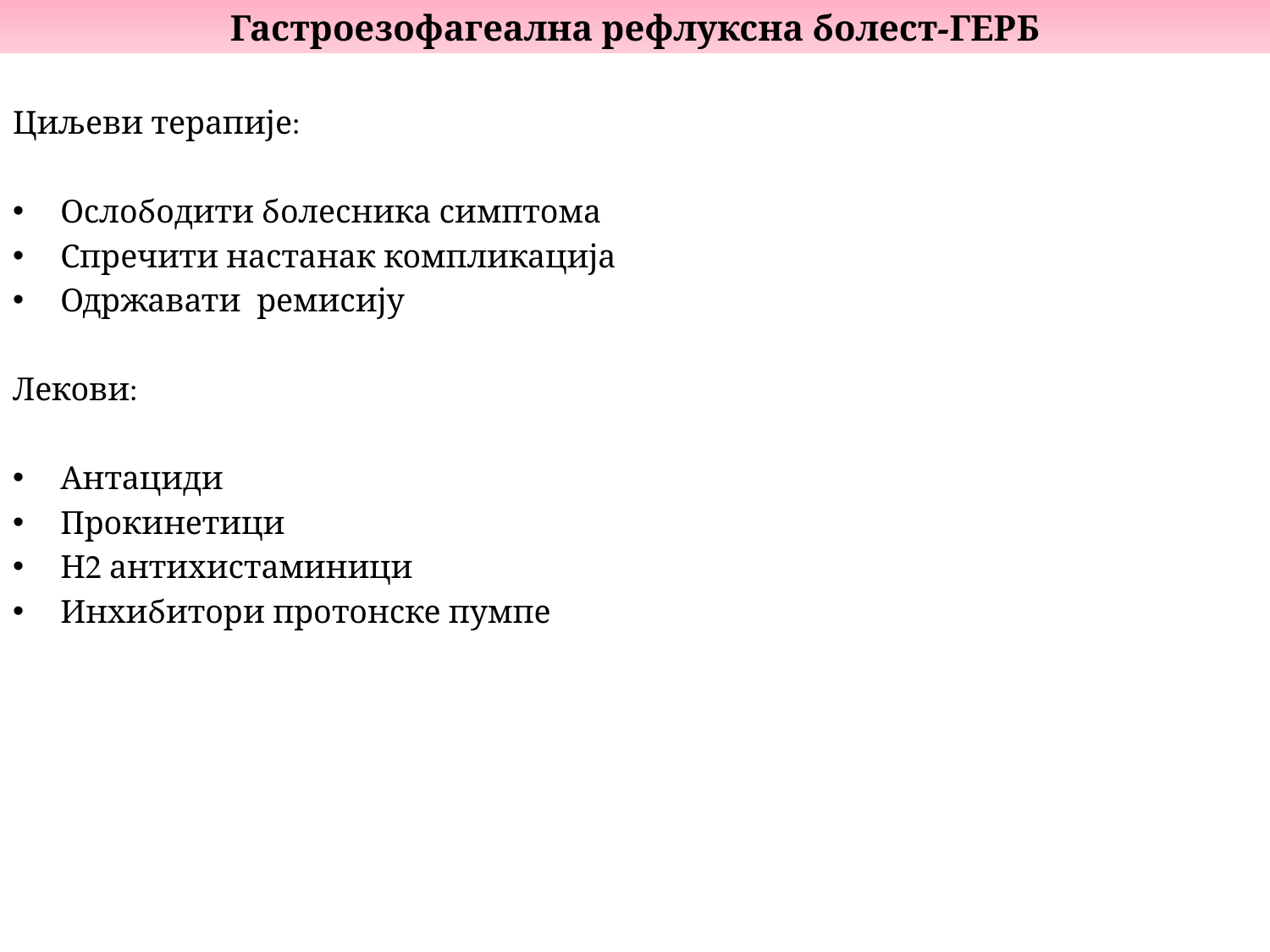

Гастроезофагеална рефлуксна болест-ГЕРБ
Циљеви терапије:

Ослободити болесника симптома
Спречити настанак компликација
Одржавати  ремисију

Лекови:

Антациди
Прокинетици
Н2 антихистаминици
Инхибитори протонске пумпе